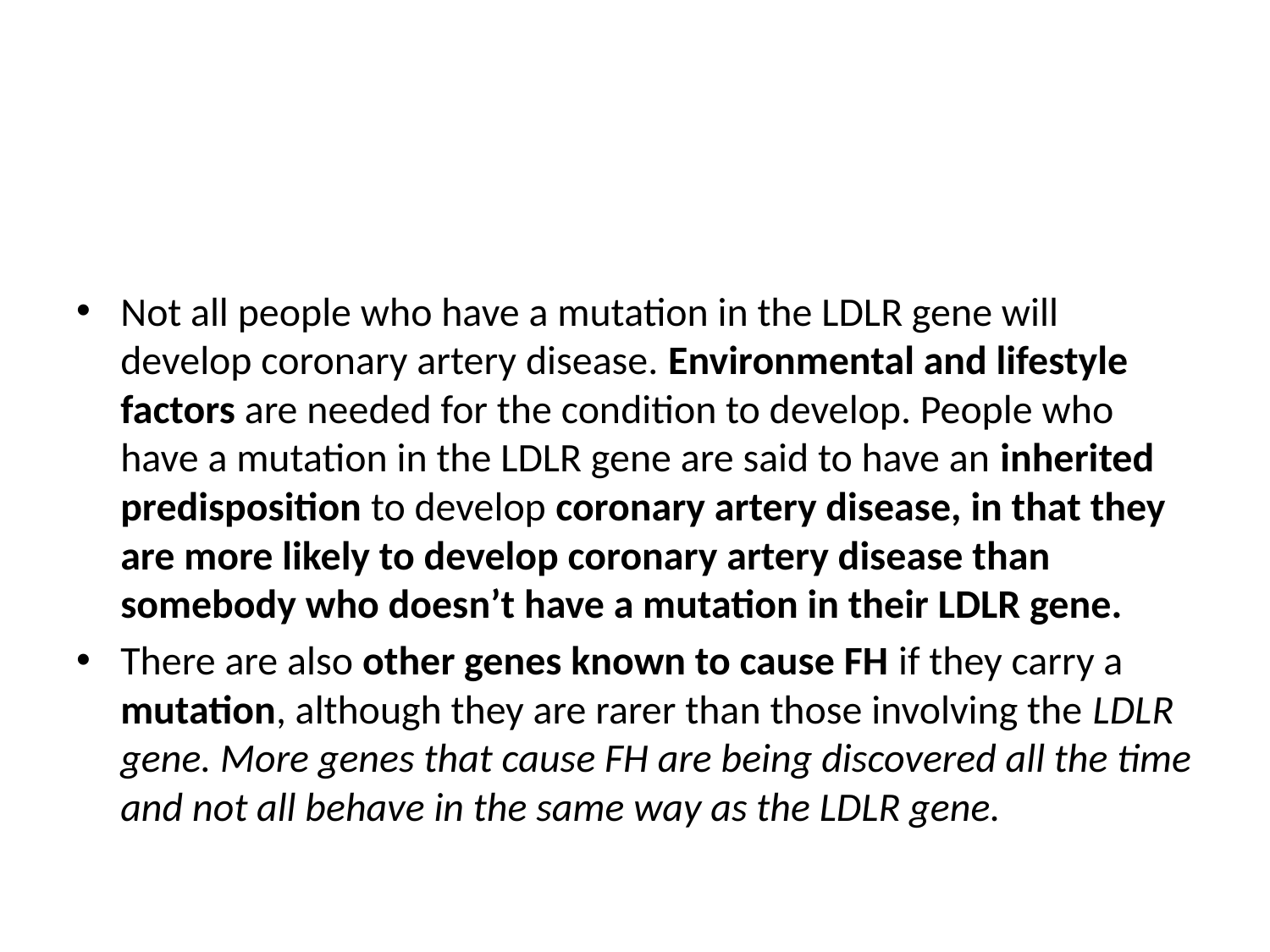

Not all people who have a mutation in the LDLR gene will develop coronary artery disease. Environmental and lifestyle factors are needed for the condition to develop. People who have a mutation in the LDLR gene are said to have an inherited predisposition to develop coronary artery disease, in that they are more likely to develop coronary artery disease than somebody who doesn’t have a mutation in their LDLR gene.
There are also other genes known to cause FH if they carry a mutation, although they are rarer than those involving the LDLR gene. More genes that cause FH are being discovered all the time and not all behave in the same way as the LDLR gene.